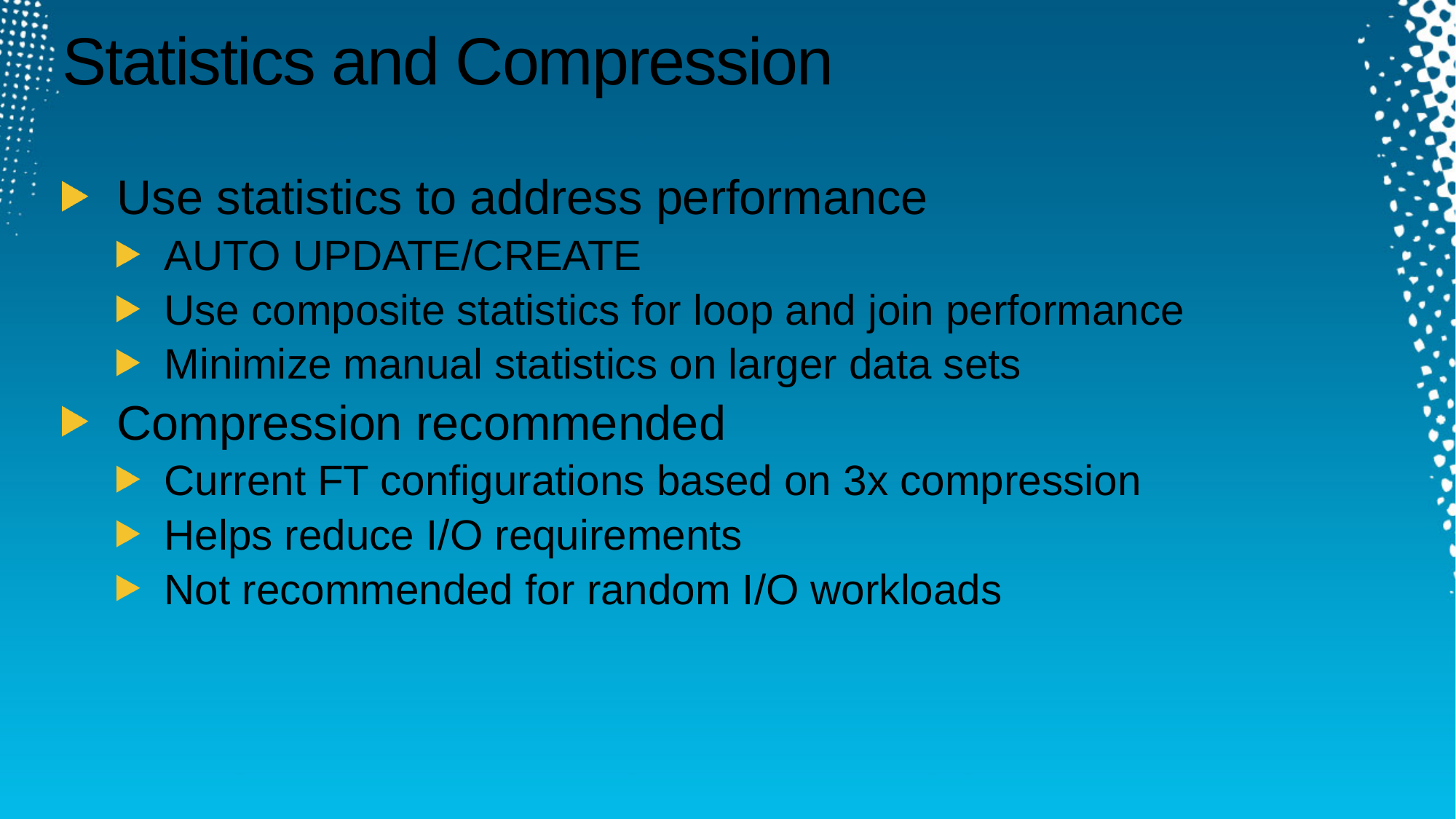

# Statistics and Compression
Use statistics to address performance
AUTO UPDATE/CREATE
Use composite statistics for loop and join performance
Minimize manual statistics on larger data sets
Compression recommended
Current FT configurations based on 3x compression
Helps reduce I/O requirements
Not recommended for random I/O workloads